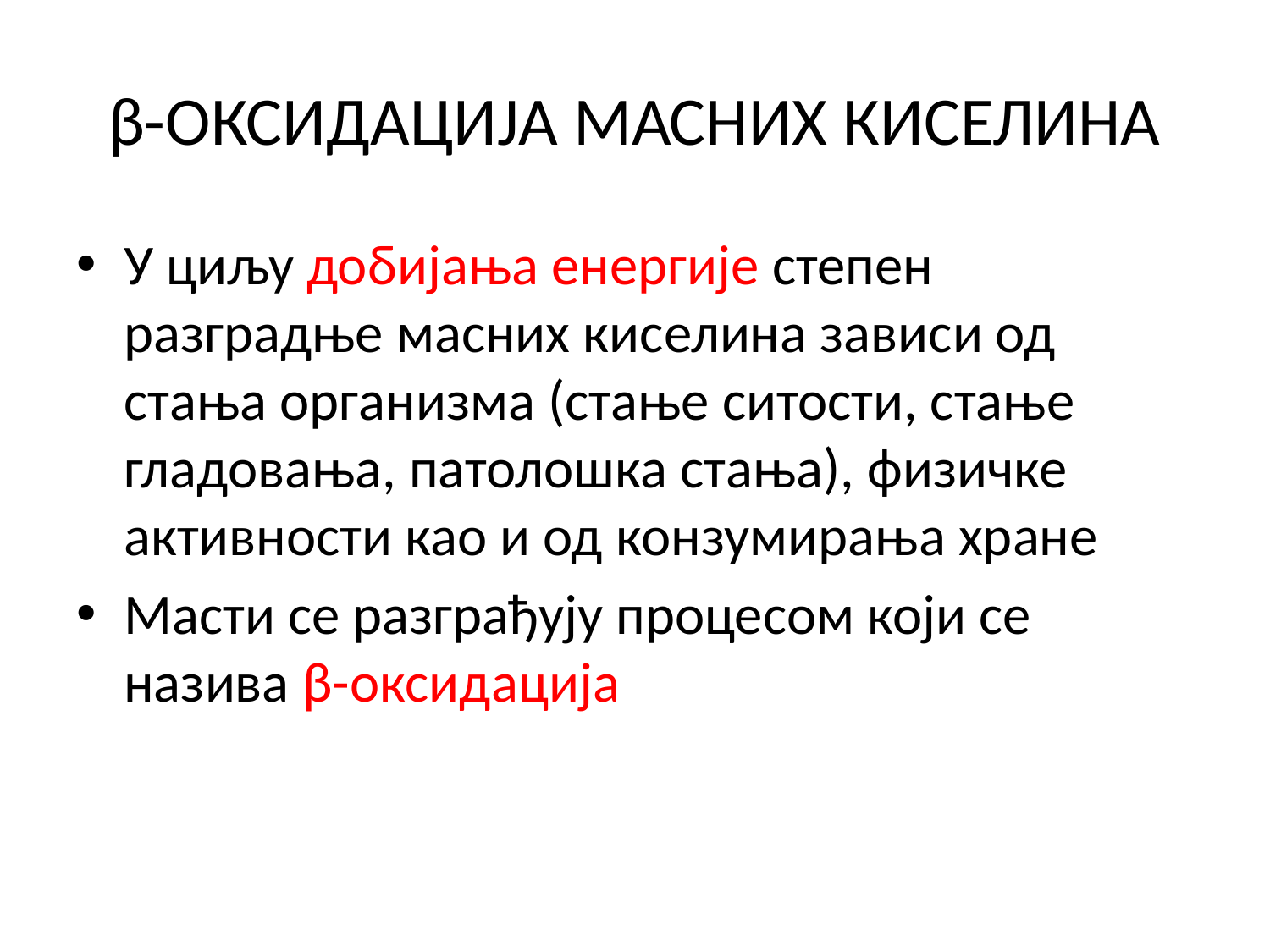

# β-ОКСИДАЦИЈА МАСНИХ КИСЕЛИНА
У циљу добијања енергије степен разградње масних киселина зависи од стања организма (стање ситости, стање гладовања, патолошка стања), физичке активности као и од конзумирања хране
Масти се разграђују процесом који се назива β-оксидација